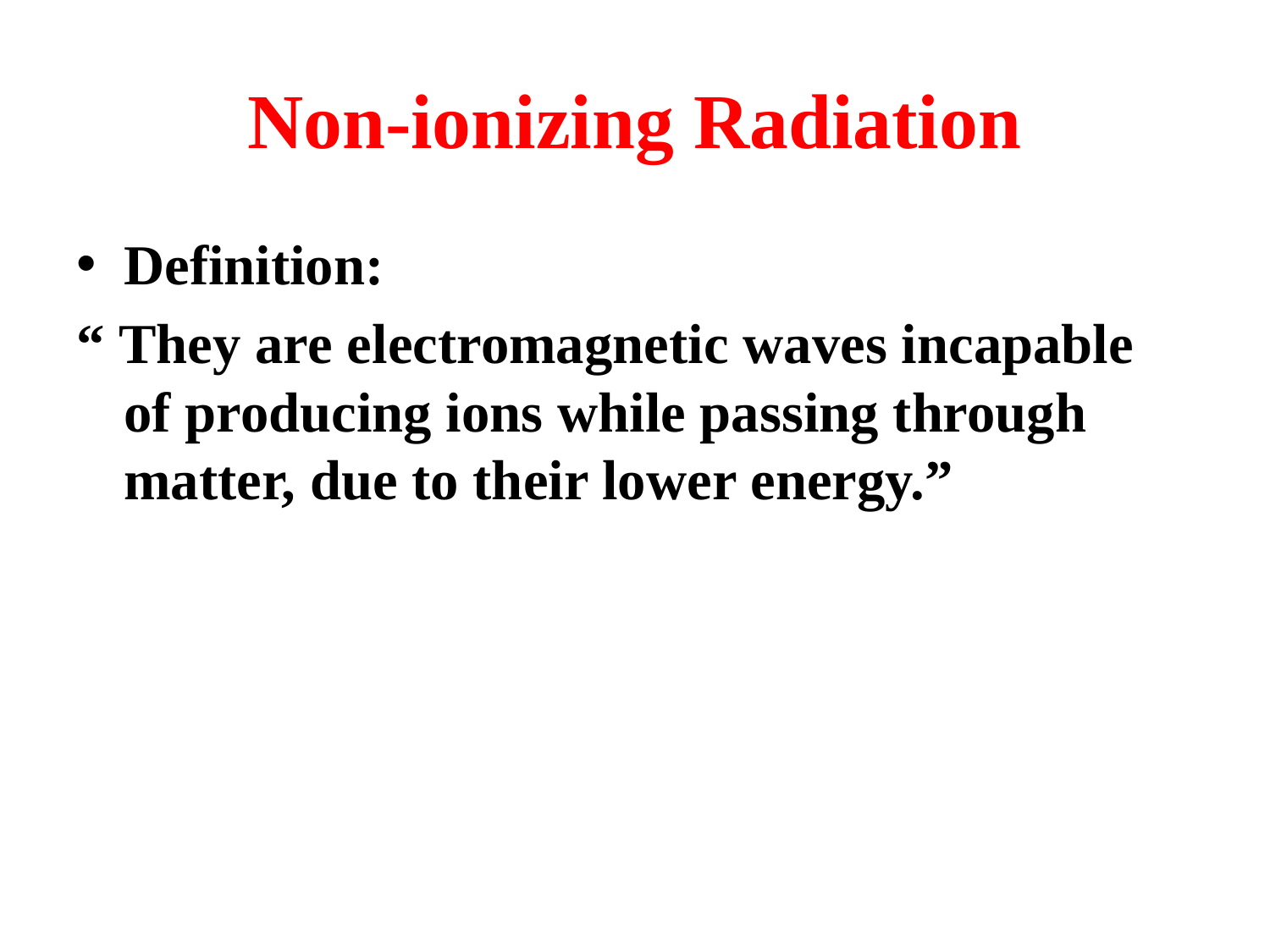

# Non-ionizing Radiation
Definition:
“ They are electromagnetic waves incapable of producing ions while passing through matter, due to their lower energy.”